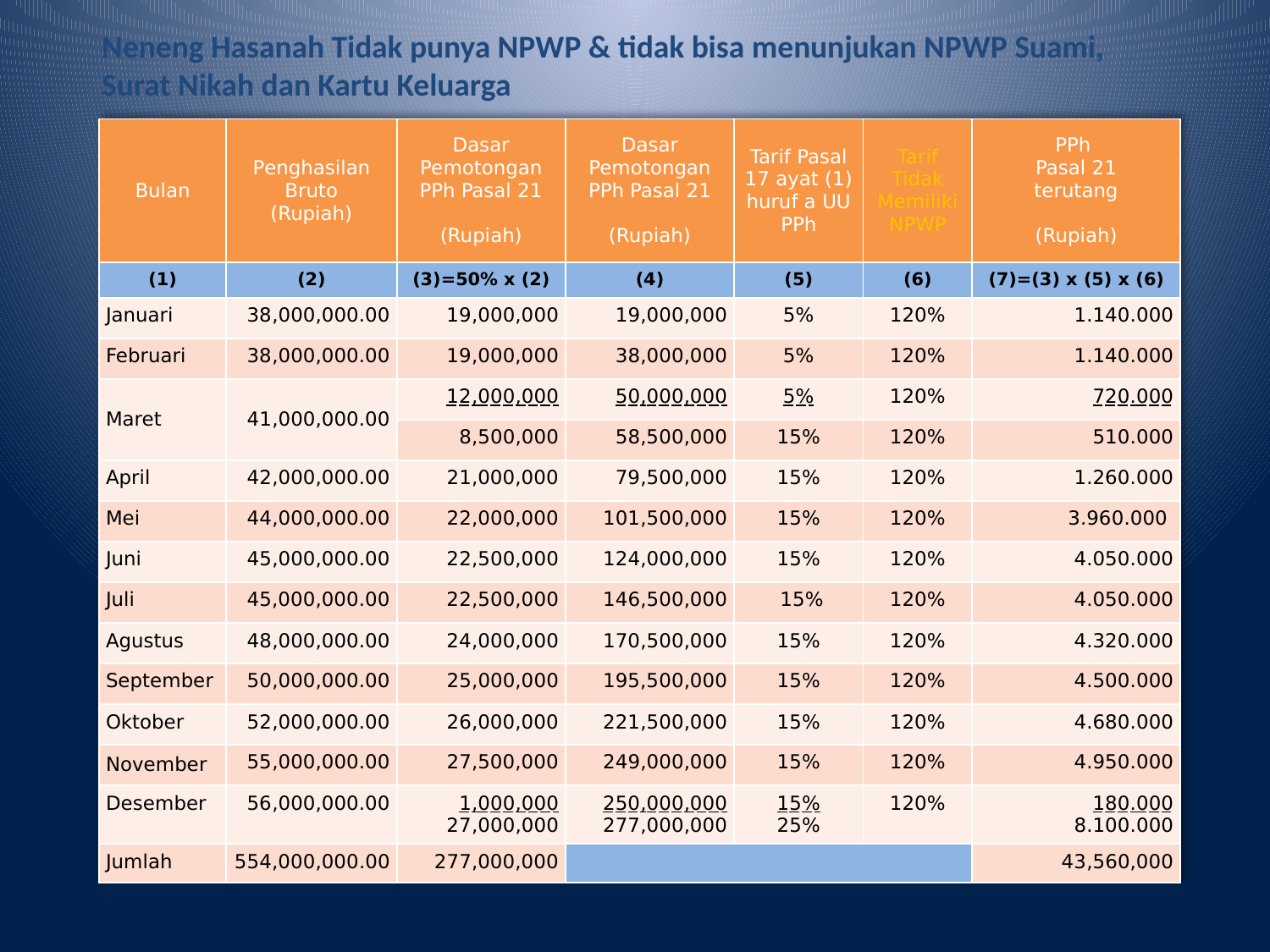

Neneng Hasanah Tidak punya NPWP & tidak bisa menunjukan NPWP Suami, Surat Nikah dan Kartu Keluarga
| Bulan | Penghasilan Bruto (Rupiah) | Dasar Pemotongan PPh Pasal 21 (Rupiah) | Dasar Pemotongan PPh Pasal 21 (Rupiah) | Tarif Pasal 17 ayat (1) huruf a UU PPh | Tarif Tidak Memiliki NPWP | PPh Pasal 21 terutang (Rupiah) |
| --- | --- | --- | --- | --- | --- | --- |
| (1) | (2) | (3)=50% x (2) | (4) | (5) | (6) | (7)=(3) x (5) x (6) |
| Januari | 38,000,000.00 | 19,000,000 | 19,000,000 | 5% | 120% | 1.140.000 |
| Februari | 38,000,000.00 | 19,000,000 | 38,000,000 | 5% | 120% | 1.140.000 |
| Maret | 41,000,000.00 | 12,000,000 | 50,000,000 | 5% | 120% | 720.000 |
|  |  | 8,500,000 | 58,500,000 | 15% | 120% | 510.000 |
| April | 42,000,000.00 | 21,000,000 | 79,500,000 | 15% | 120% | 1.260.000 |
| Mei | 44,000,000.00 | 22,000,000 | 101,500,000 | 15% | 120% | 3.960.000 |
| Juni | 45,000,000.00 | 22,500,000 | 124,000,000 | 15% | 120% | 4.050.000 |
| Juli | 45,000,000.00 | 22,500,000 | 146,500,000 | 15% | 120% | 4.050.000 |
| Agustus | 48,000,000.00 | 24,000,000 | 170,500,000 | 15% | 120% | 4.320.000 |
| September | 50,000,000.00 | 25,000,000 | 195,500,000 | 15% | 120% | 4.500.000 |
| Oktober | 52,000,000.00 | 26,000,000 | 221,500,000 | 15% | 120% | 4.680.000 |
| November | 55,000,000.00 | 27,500,000 | 249,000,000 | 15% | 120% | 4.950.000 |
| Desember | 56,000,000.00 | 1,000,000 27,000,000 | 250,000,000 277,000,000 | 15% 25% | 120% | 180.000 8.100.000 |
| Jumlah | 554,000,000.00 | 277,000,000 |  |  |  | 43,560,000 |